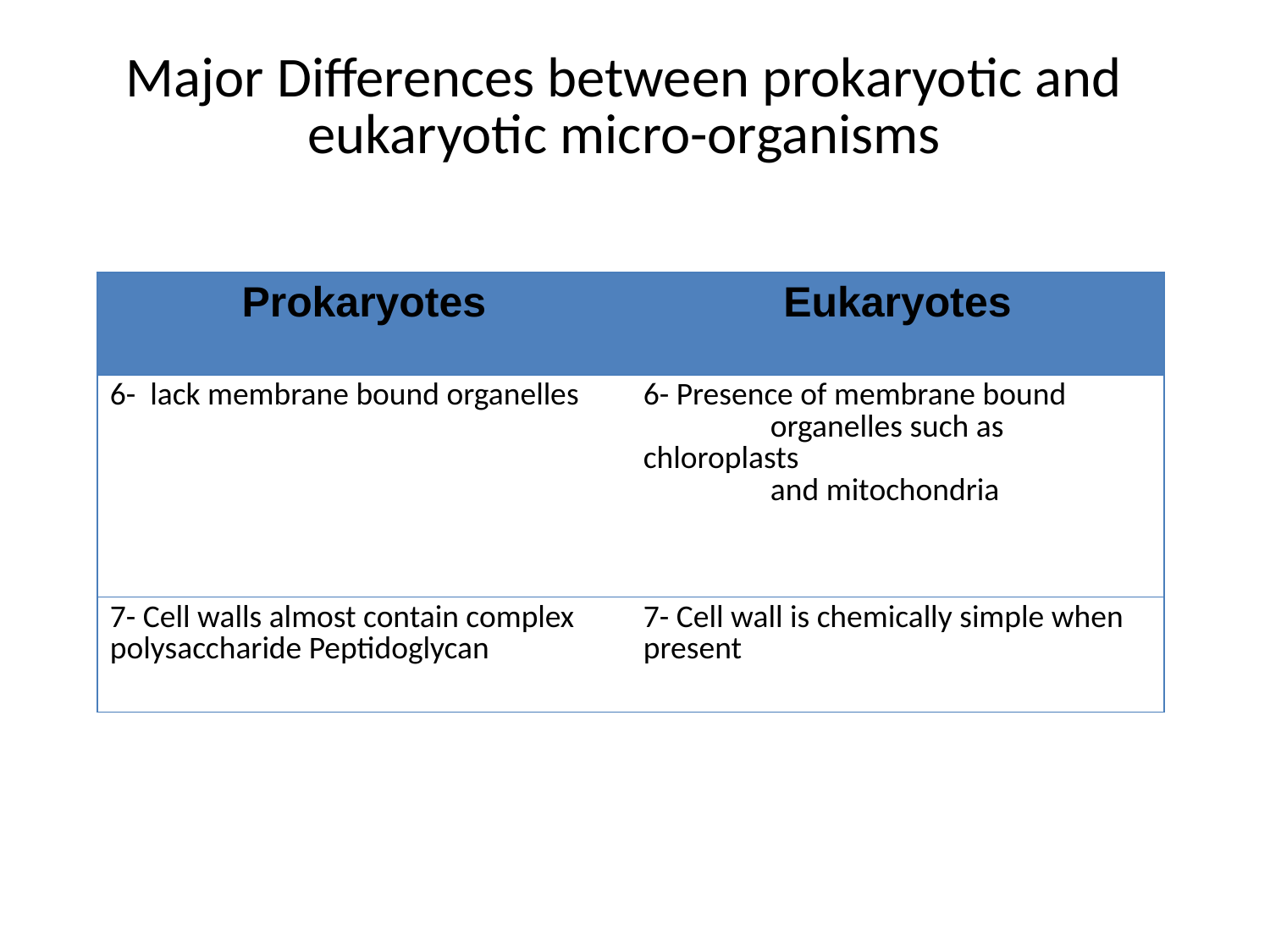

Major Differences between prokaryotic and eukaryotic micro-organisms
| Prokaryotes | Eukaryotes |
| --- | --- |
| 6- lack membrane bound organelles | 6- Presence of membrane bound organelles such as chloroplasts and mitochondria |
| 7- Cell walls almost contain complex polysaccharide Peptidoglycan | 7- Cell wall is chemically simple when present |